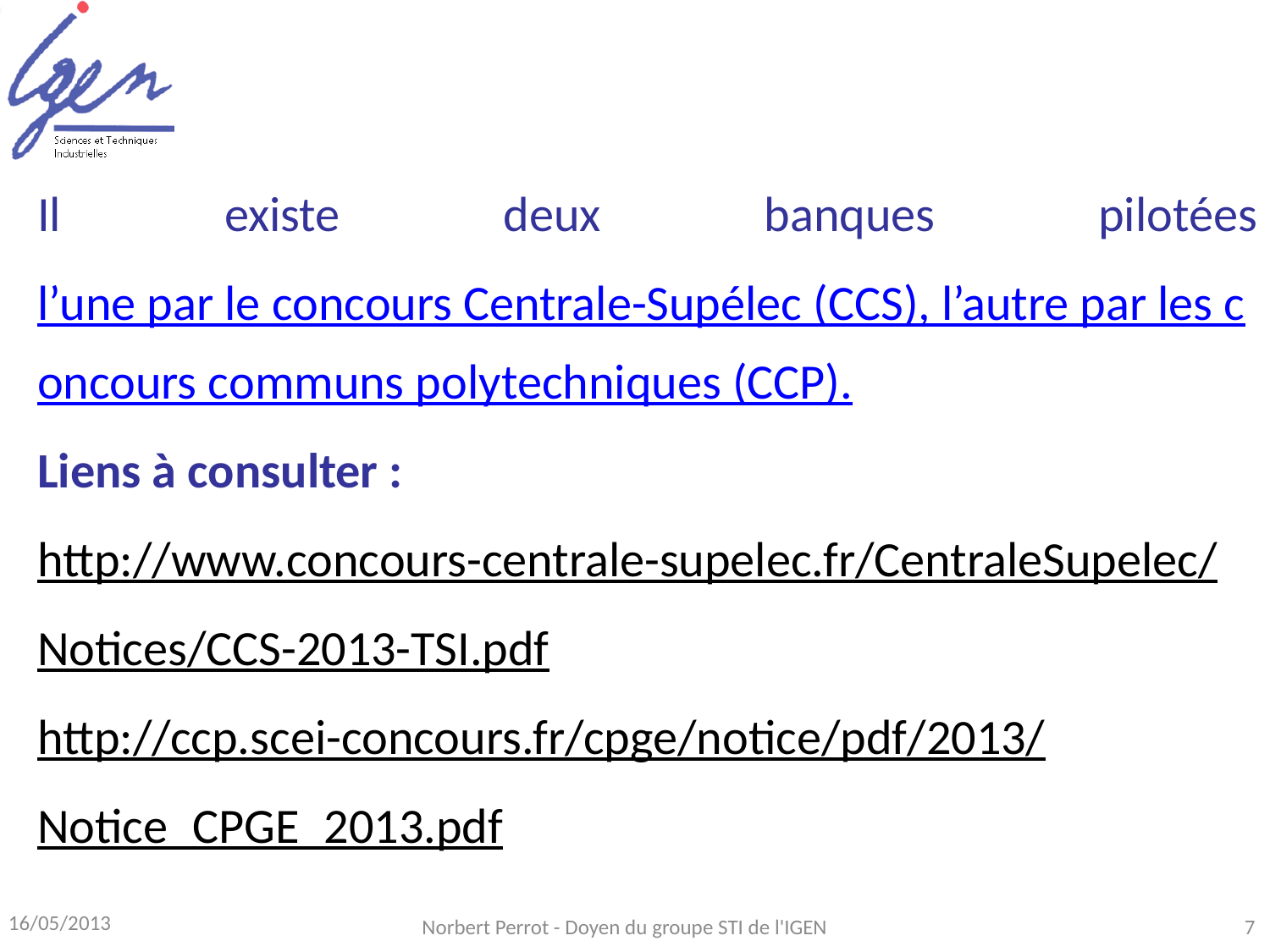

Il existe deux banques pilotées l’une par le concours Centrale-Supélec (CCS), l’autre par les concours communs polytechniques (CCP).
Liens à consulter :
http://www.concours-centrale-supelec.fr/CentraleSupelec/Notices/CCS-2013-TSI.pdf
http://ccp.scei-concours.fr/cpge/notice/pdf/2013/Notice_CPGE_2013.pdf
16/05/2013
Norbert Perrot - Doyen du groupe STI de l'IGEN
7